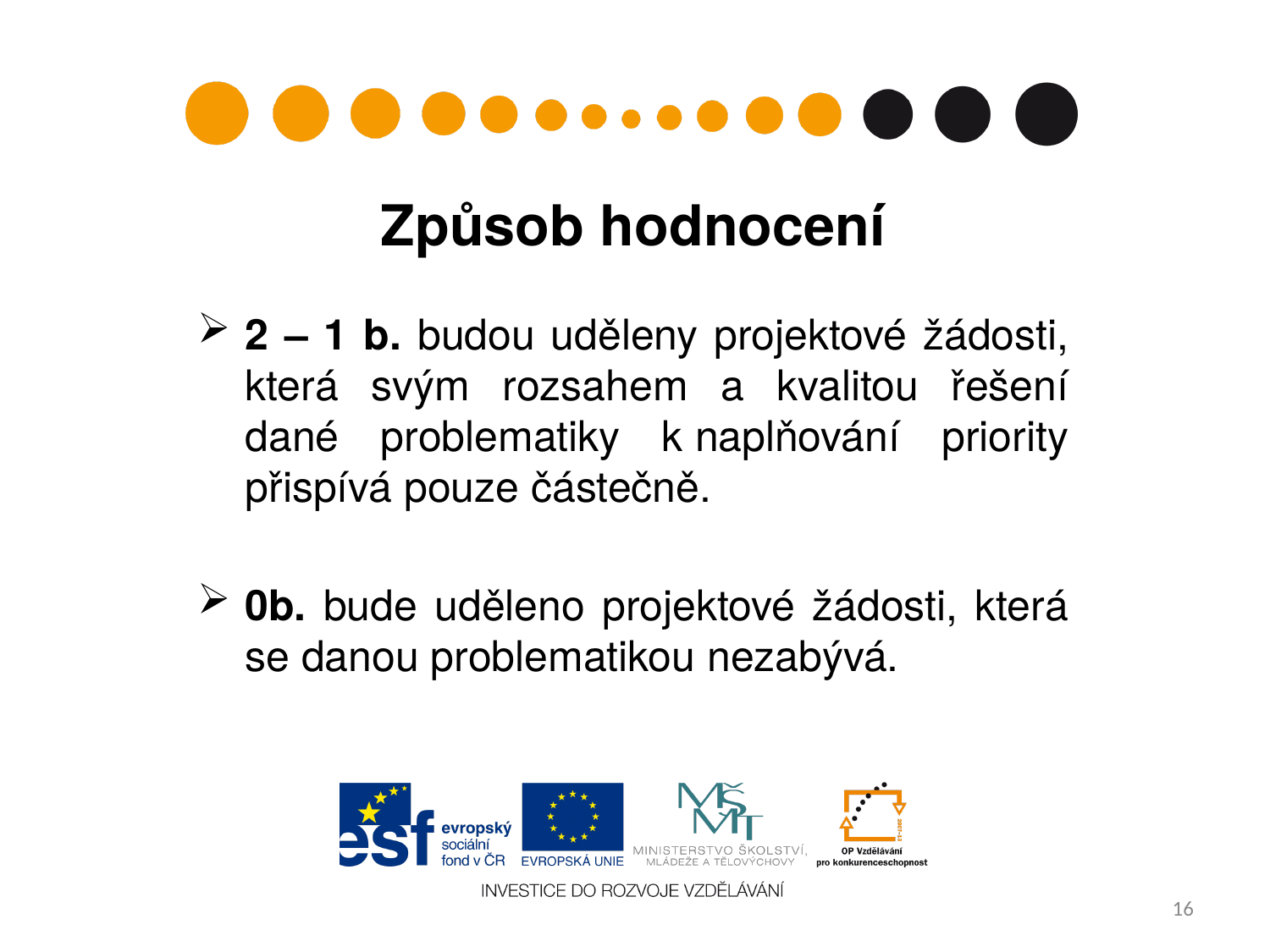

# Způsob hodnocení
2 – 1 b. budou uděleny projektové žádosti, která svým rozsahem a kvalitou řešení dané problematiky k naplňování priority přispívá pouze částečně.

0b. bude uděleno projektové žádosti, která se danou problematikou nezabývá.

16